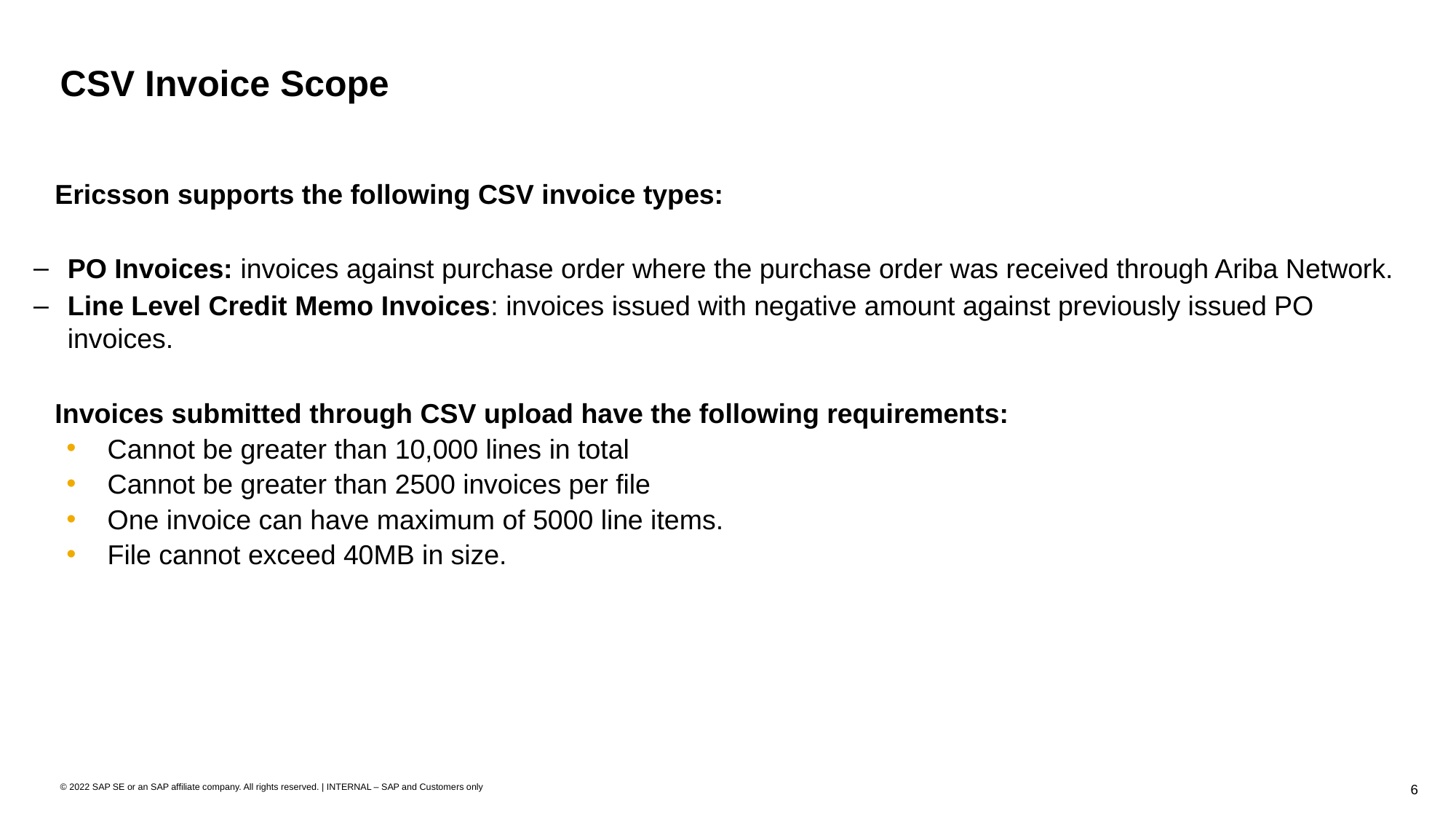

# CSV Invoice Scope
Ericsson supports the following CSV invoice types:

PO Invoices: invoices against purchase order where the purchase order was received through Ariba Network.
Line Level Credit Memo Invoices: invoices issued with negative amount against previously issued PO invoices.

Invoices submitted through CSV upload have the following requirements:
Cannot be greater than 10,000 lines in total
Cannot be greater than 2500 invoices per file
One invoice can have maximum of 5000 line items.
File cannot exceed 40MB in size.